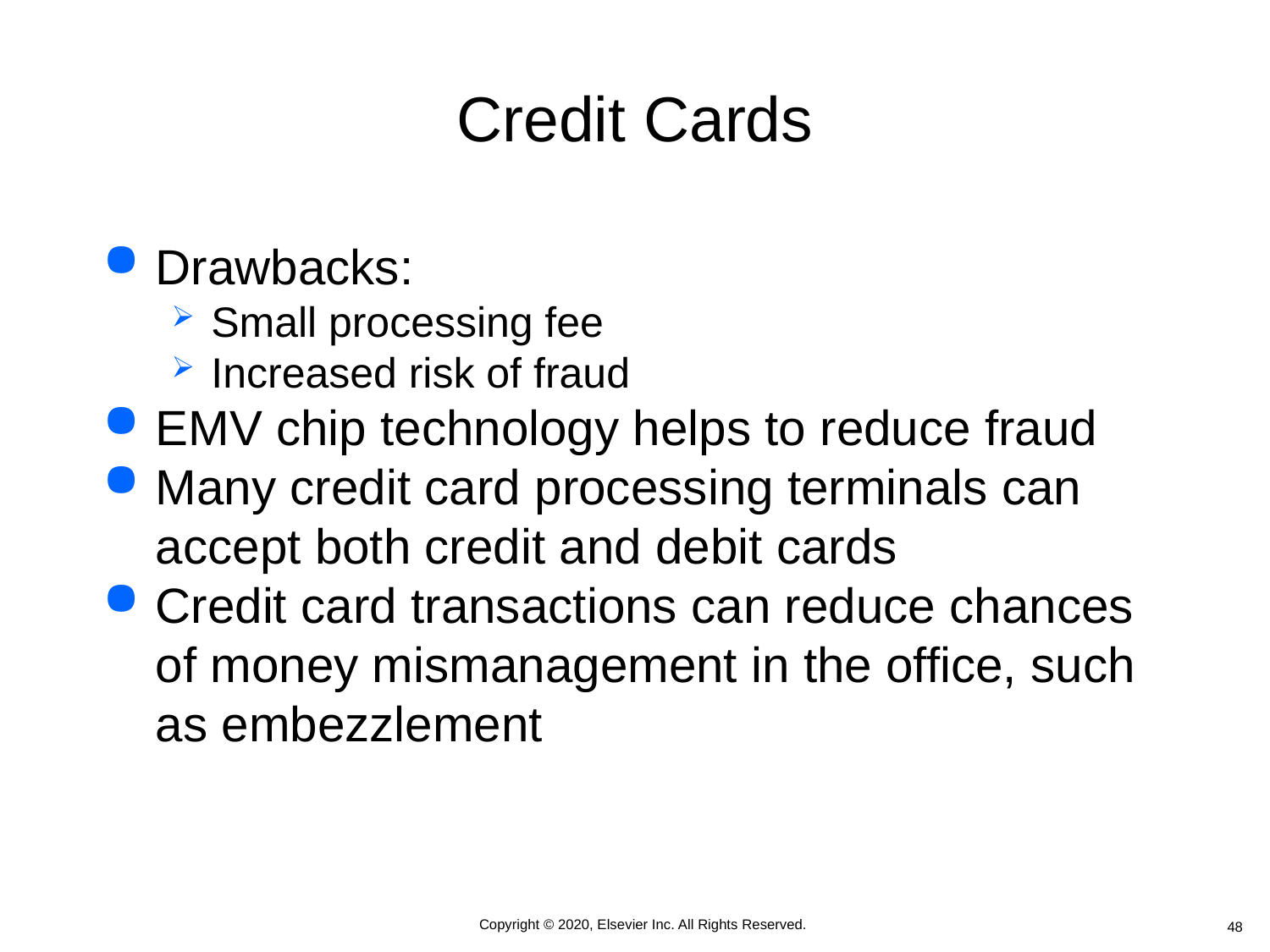

# Credit Cards
Drawbacks:
Small processing fee
Increased risk of fraud
EMV chip technology helps to reduce fraud
Many credit card processing terminals can accept both credit and debit cards
Credit card transactions can reduce chances of money mismanagement in the office, such as embezzlement